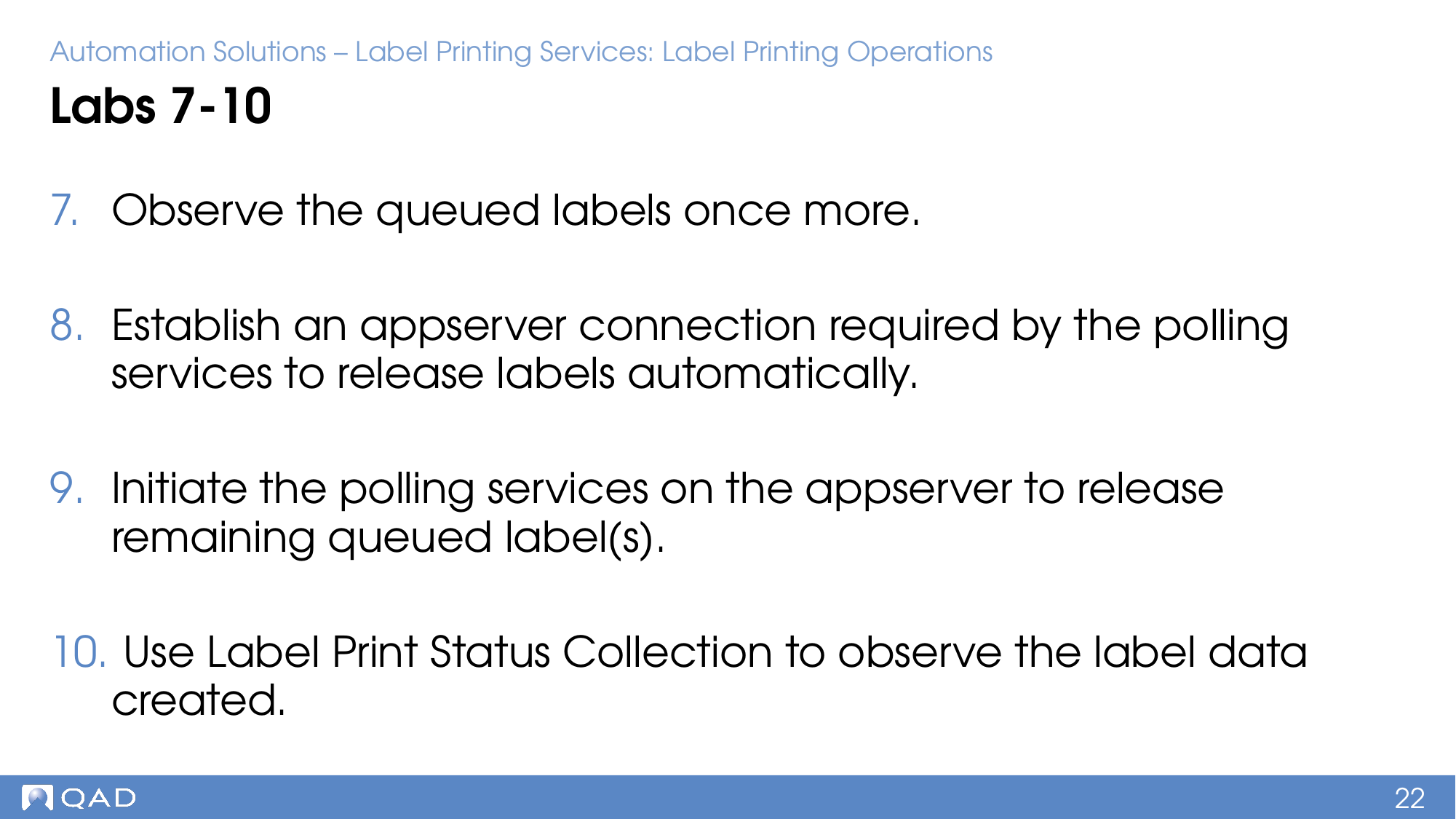

Automation Solutions – Label Printing Services: Label Printing Operations
# Labs 7-10
Observe the queued labels once more.

Establish an appserver connection required by the polling services to release labels automatically.

Initiate the polling services on the appserver to release remaining queued label(s).

 Use Label Print Status Collection to observe the label data created.

22